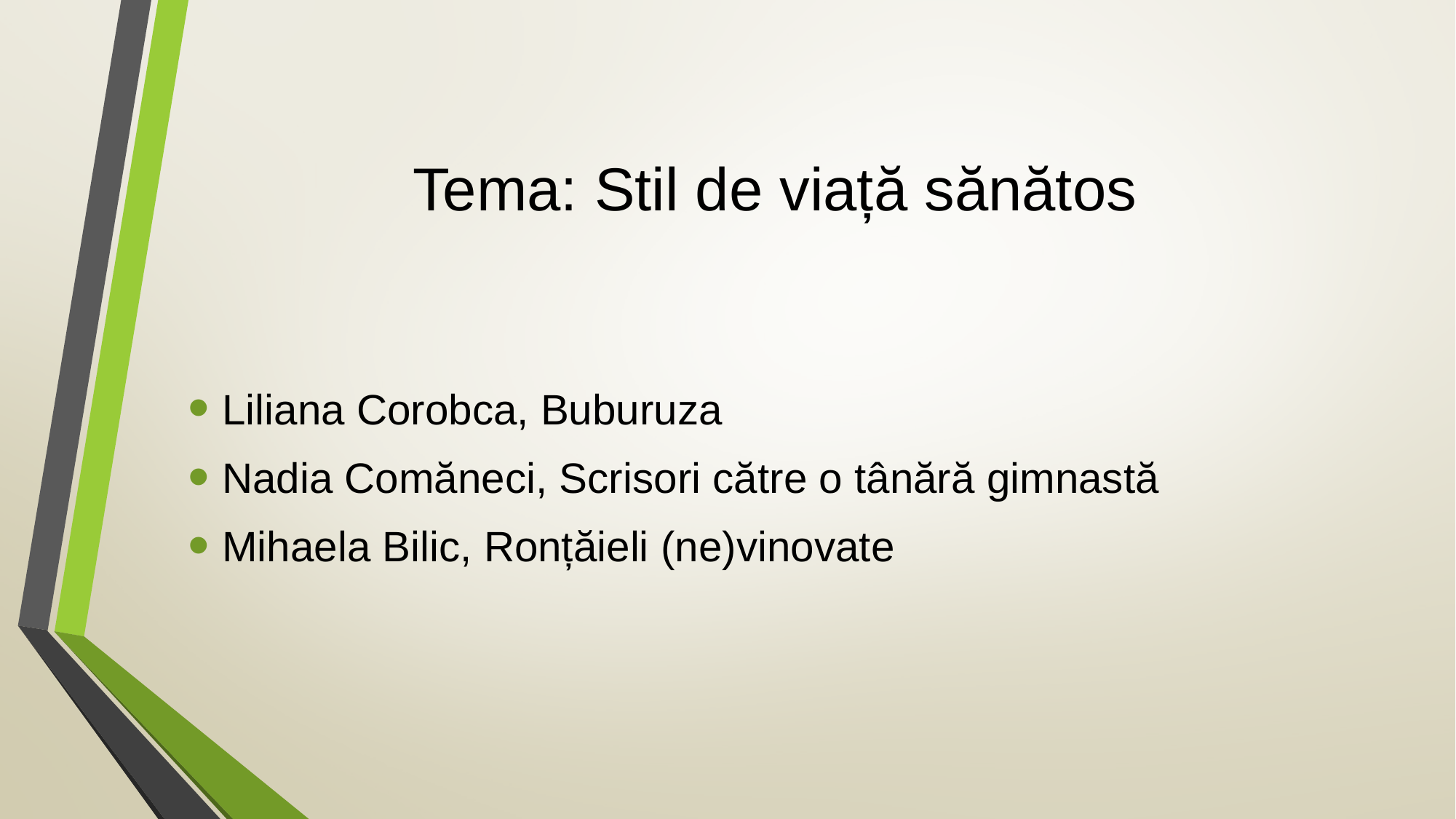

# Tema: Stil de viață sănătos

Liliana Corobca, Buburuza
Nadia Comăneci, Scrisori către o tânără gimnastă
Mihaela Bilic, Ronțăieli (ne)vinovate